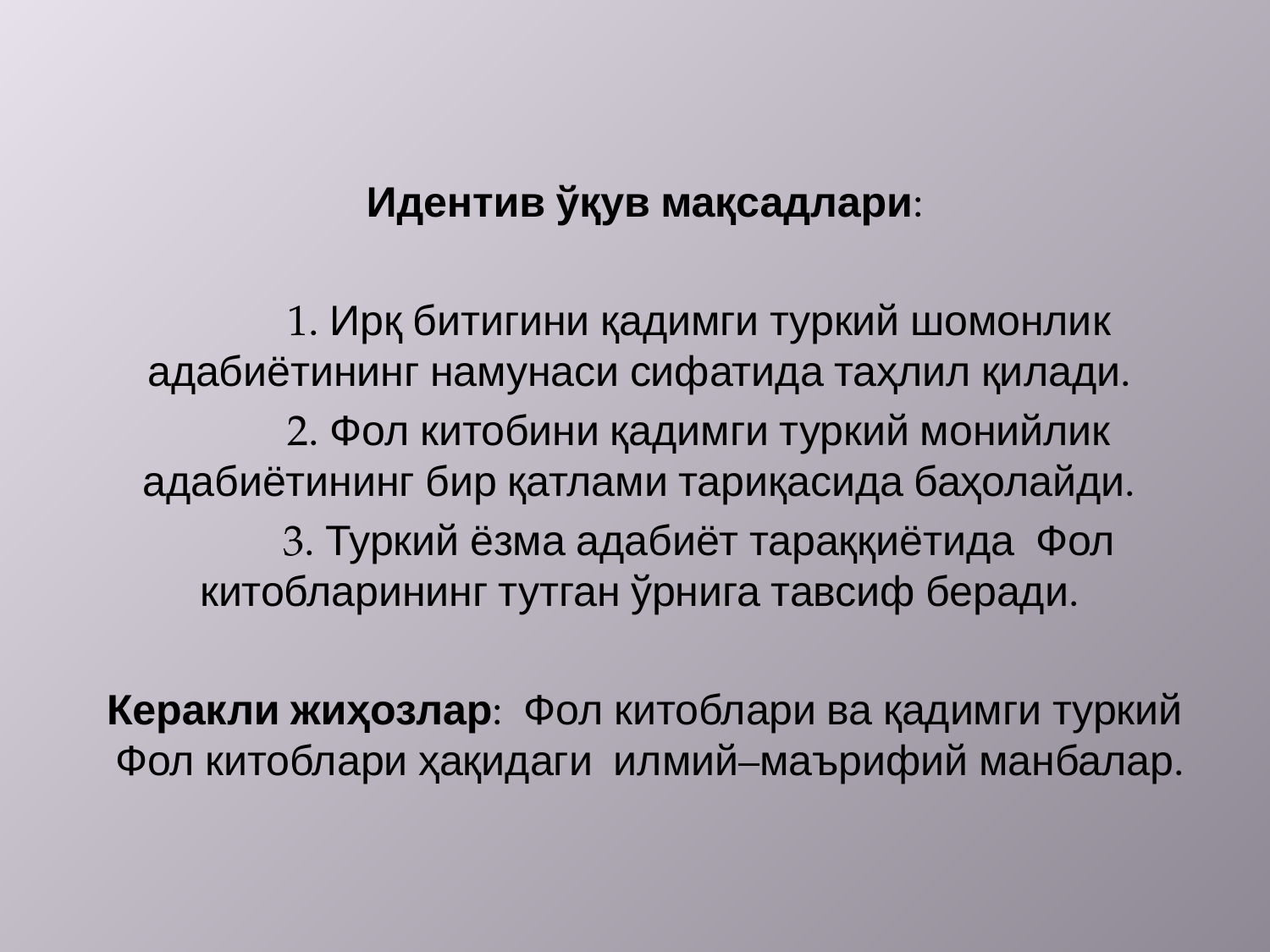

Идентив ўқув мақсадлари:

	1. Ирқ битигини қадимги туркий шомонлик адабиётининг намунаси сифатида таҳлил қилади.
	2. Фол китобини қадимги туркий монийлик адабиётининг бир қатлами тариқасида баҳолайди.
	3. Туркий ёзма адабиёт тараққиётида  Фол китобларининг тутган ўрнига тавсиф беради.

Керакли жиҳозлар:  Фол китоблари ва қадимги туркий  Фол китоблари ҳақидаги  илмий–маърифий манбалар.